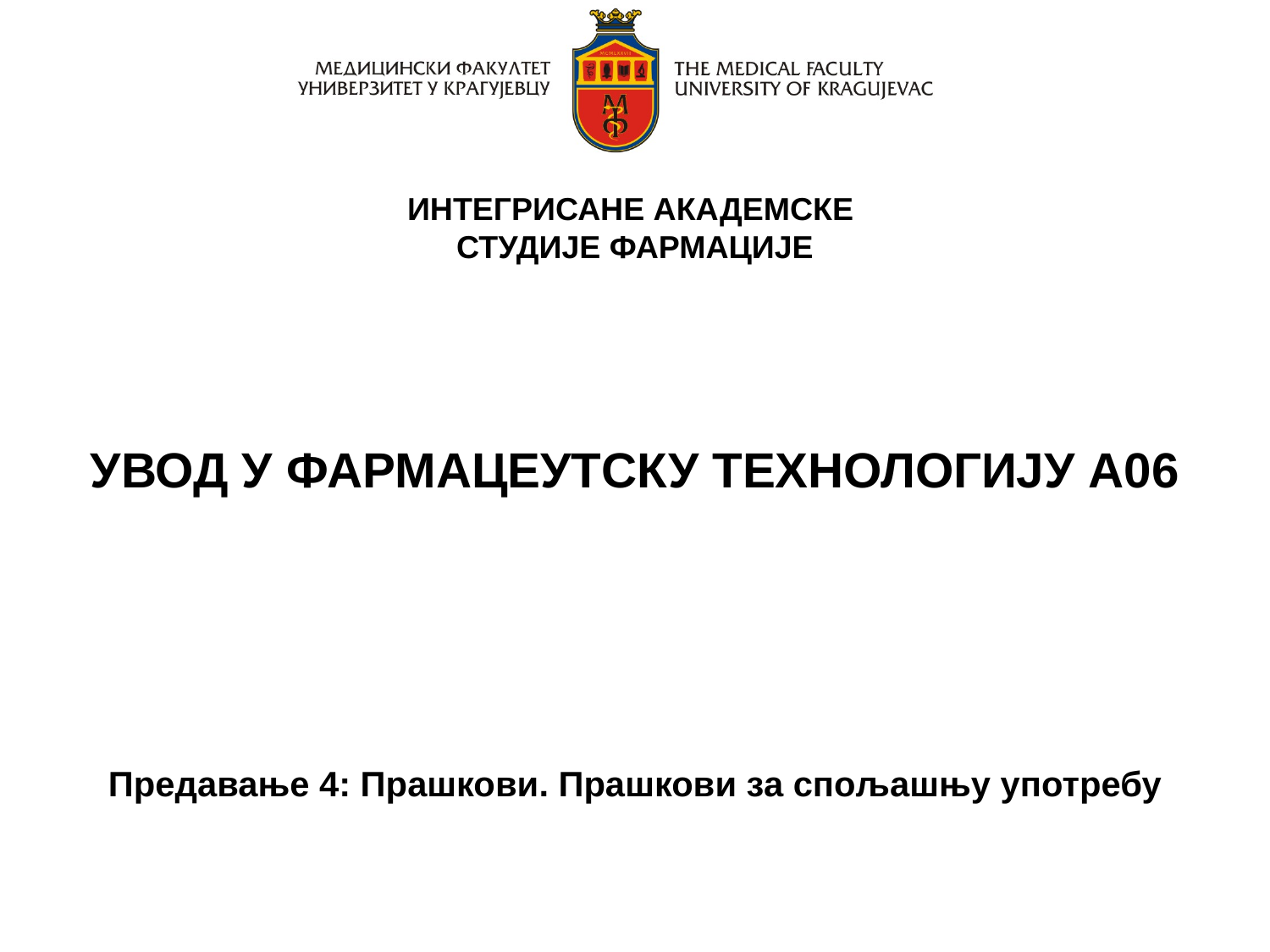

# ИНТЕГРИСАНЕ АКАДЕМСКЕ СТУДИЈЕ ФАРМАЦИЈЕ

УВОД У ФАРМАЦЕУТСКУ ТЕХНОЛОГИЈУ А06

Предавање 4: Прашкови. Прашкови за спољашњу употребу